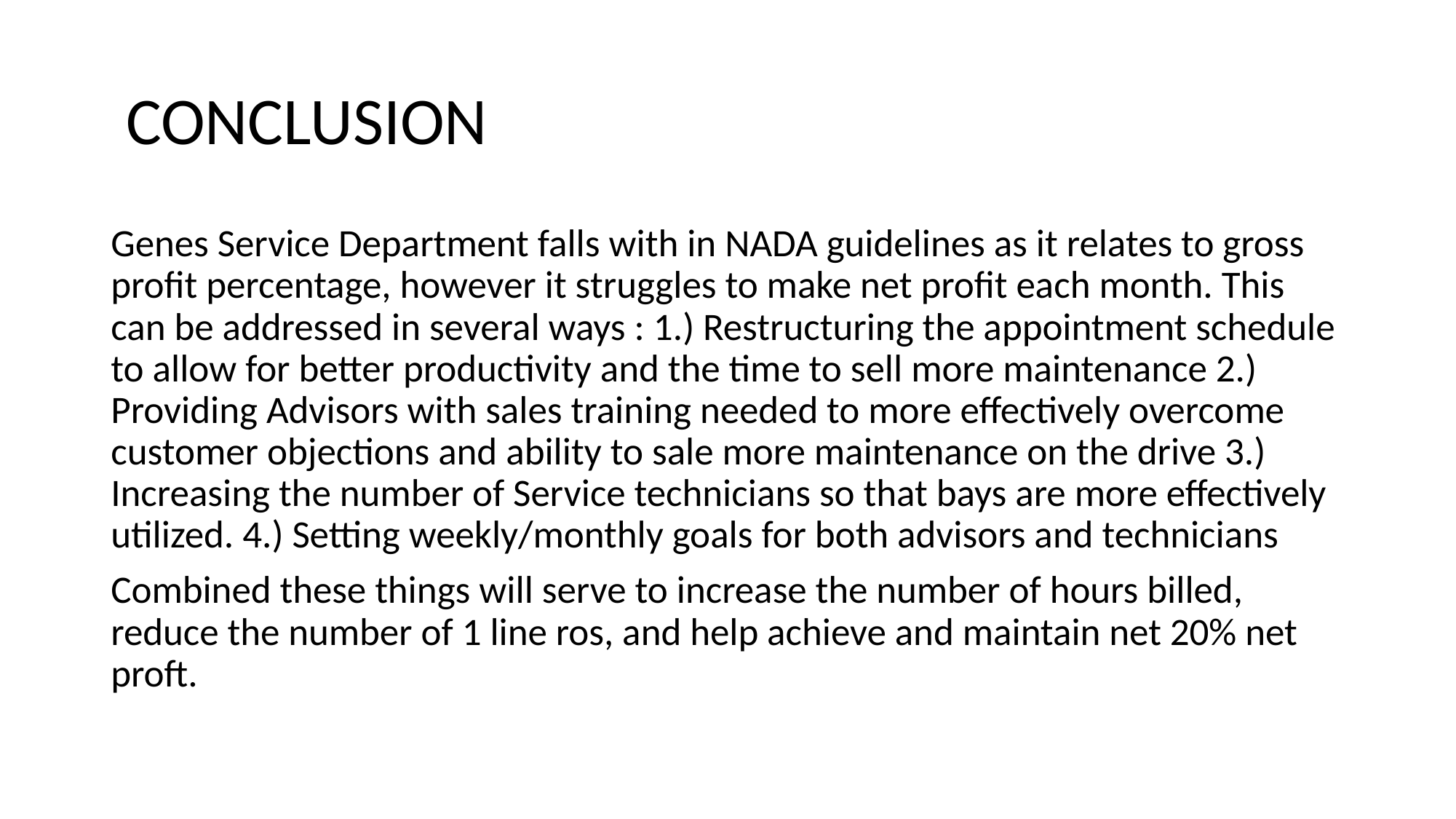

# CONCLUSION
Genes Service Department falls with in NADA guidelines as it relates to gross profit percentage, however it struggles to make net profit each month. This can be addressed in several ways : 1.) Restructuring the appointment schedule to allow for better productivity and the time to sell more maintenance 2.) Providing Advisors with sales training needed to more effectively overcome customer objections and ability to sale more maintenance on the drive 3.) Increasing the number of Service technicians so that bays are more effectively utilized. 4.) Setting weekly/monthly goals for both advisors and technicians
Combined these things will serve to increase the number of hours billed, reduce the number of 1 line ros, and help achieve and maintain net 20% net proft.